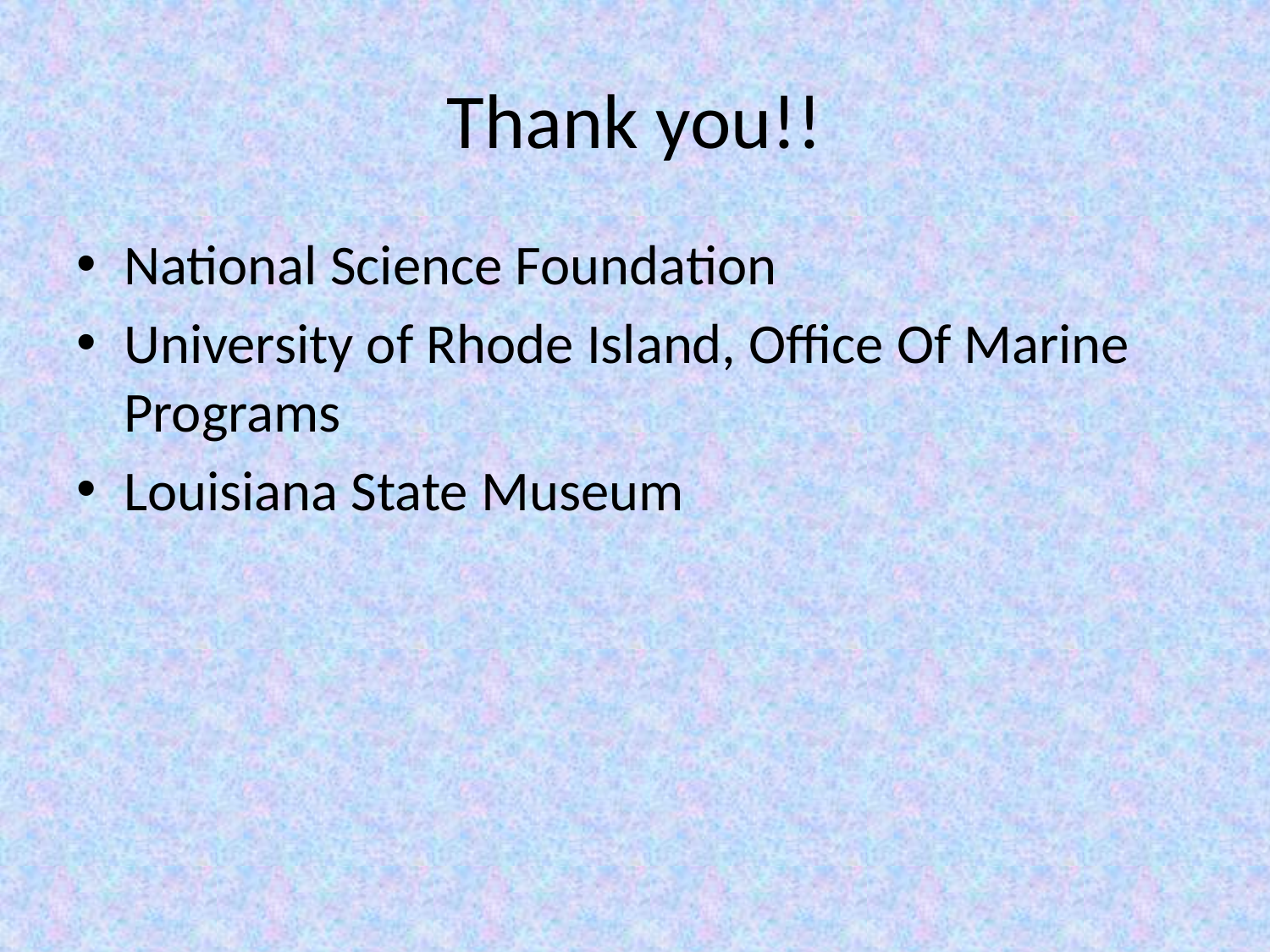

# Thank you!!
National Science Foundation
University of Rhode Island, Office Of Marine Programs
Louisiana State Museum